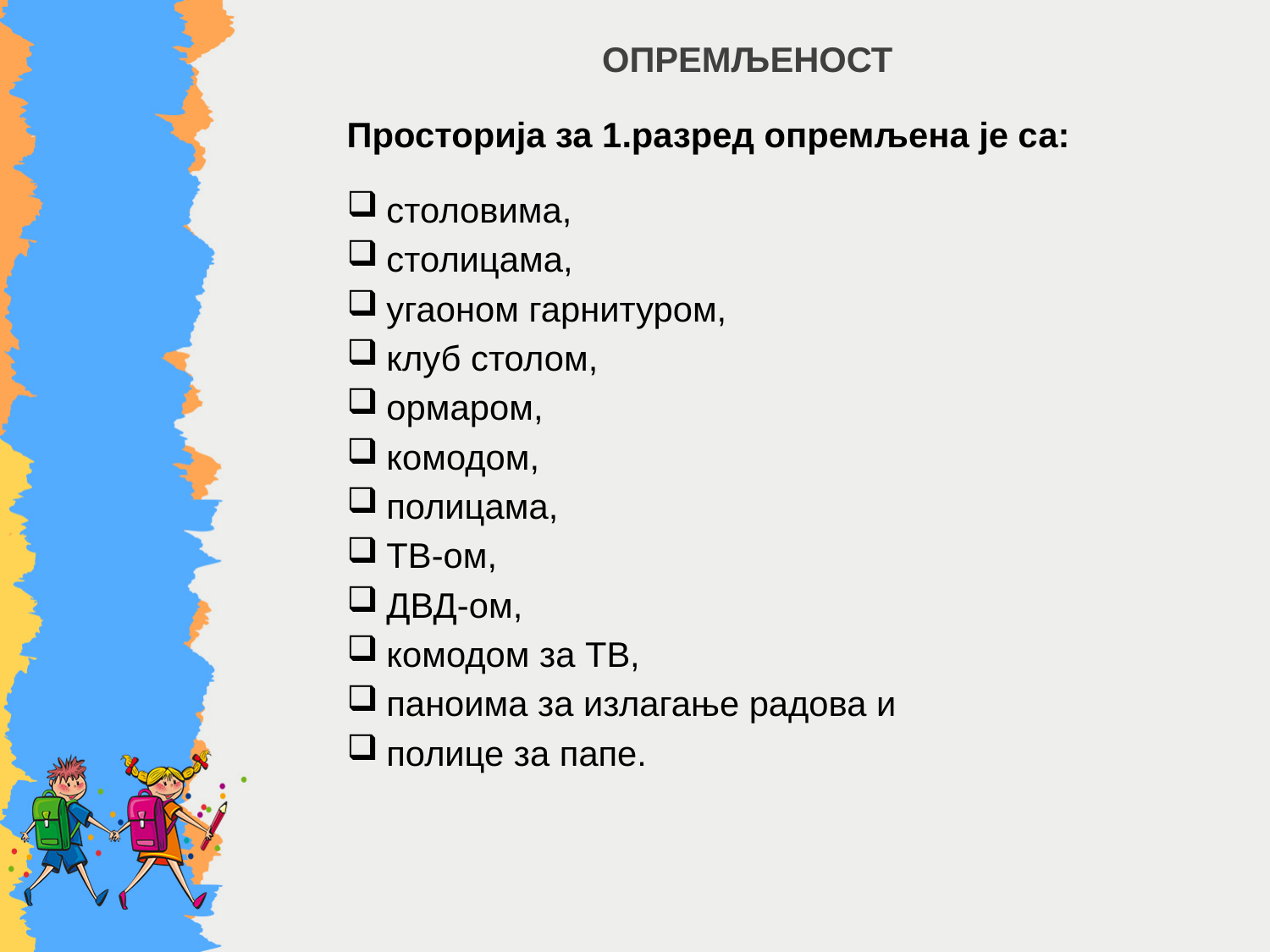

ОПРЕМЉЕНОСТ
Просторија за 1.разред опремљена је са:

столовима,
столицама,
угаоном гарнитуром,
клуб столом,
ормаром,
комодом,
полицама,
ТВ-ом,
ДВД-ом,
комодом за ТВ,
паноима за излагање радова и
полице за папе.